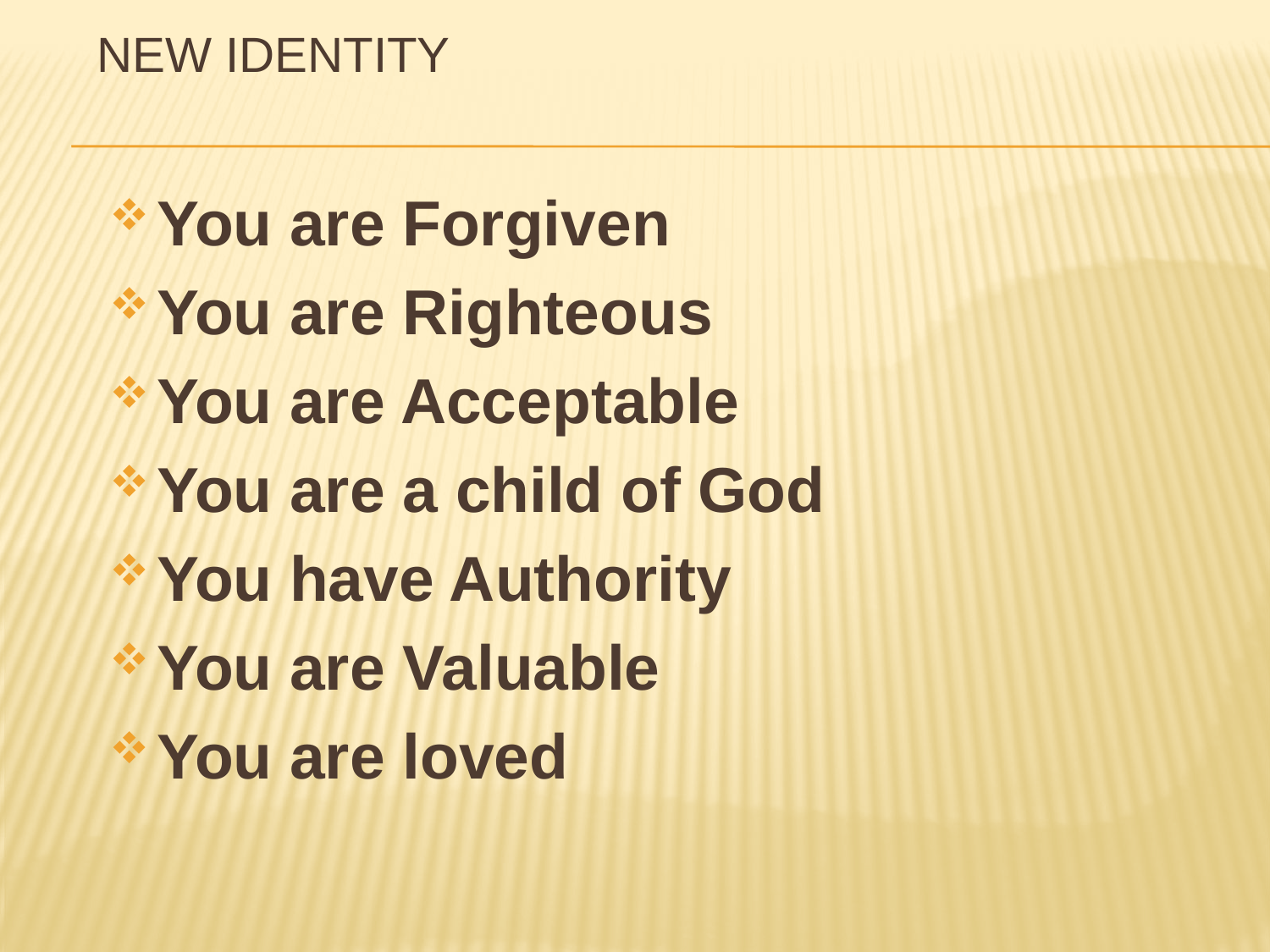

# New Identity

You are Forgiven
You are Righteous
You are Acceptable
You are a child of God
You have Authority
You are Valuable
You are loved